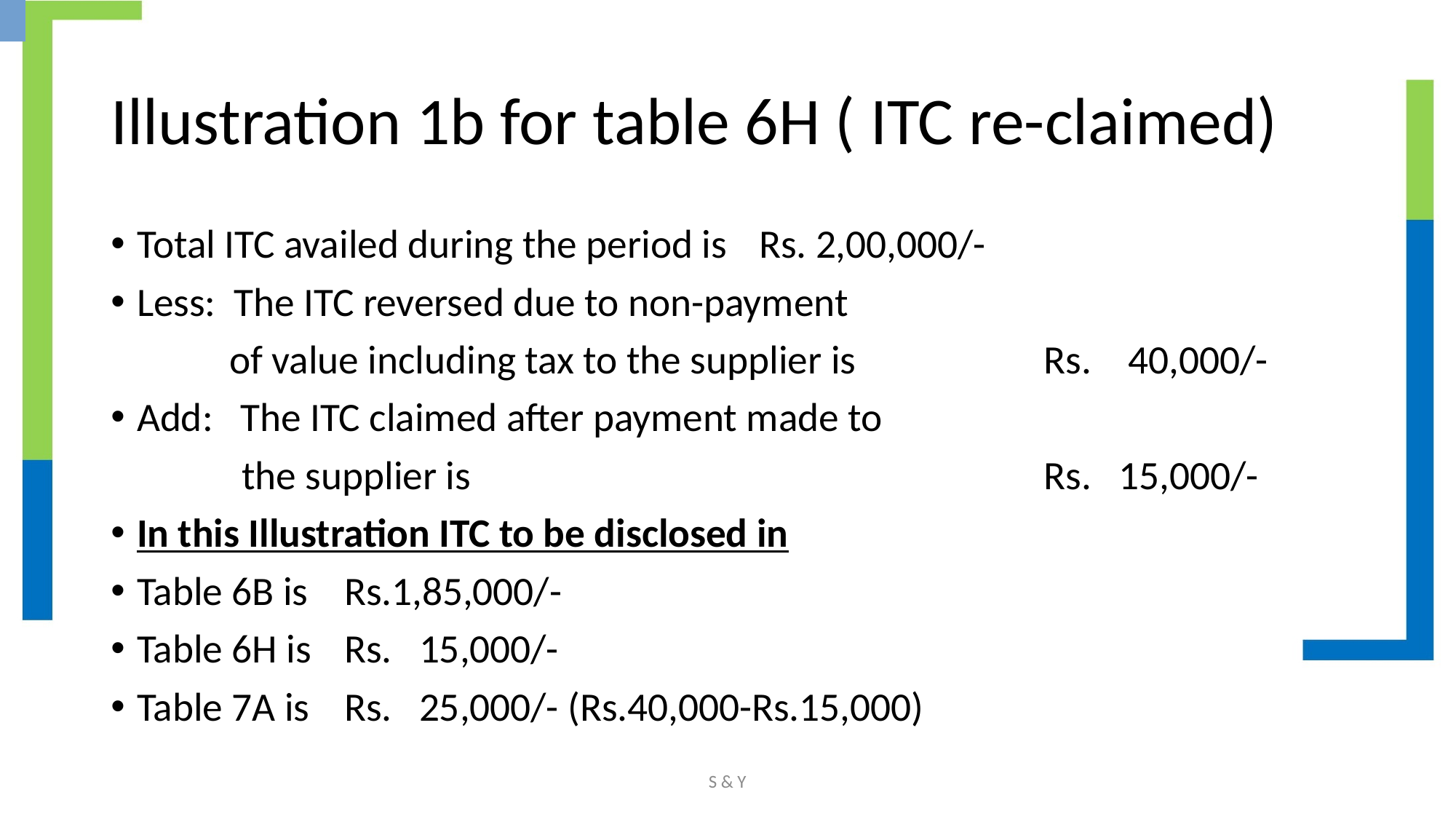

# Illustration 1b for table 6H ( ITC re-claimed)
Total ITC availed during the period is 			Rs. 2,00,000/-
Less:  The ITC reversed due to non-payment
             of value including tax to the supplier is 		Rs.    40,000/-
Add:   The ITC claimed after payment made to
	   the supplier is 						Rs.   15,000/-
In this Illustration ITC to be disclosed in
Table 6B is 		Rs.1,85,000/-
Table 6H is 	Rs.   15,000/-
Table 7A is 	Rs.   25,000/- (Rs.40,000-Rs.15,000)

S & Y